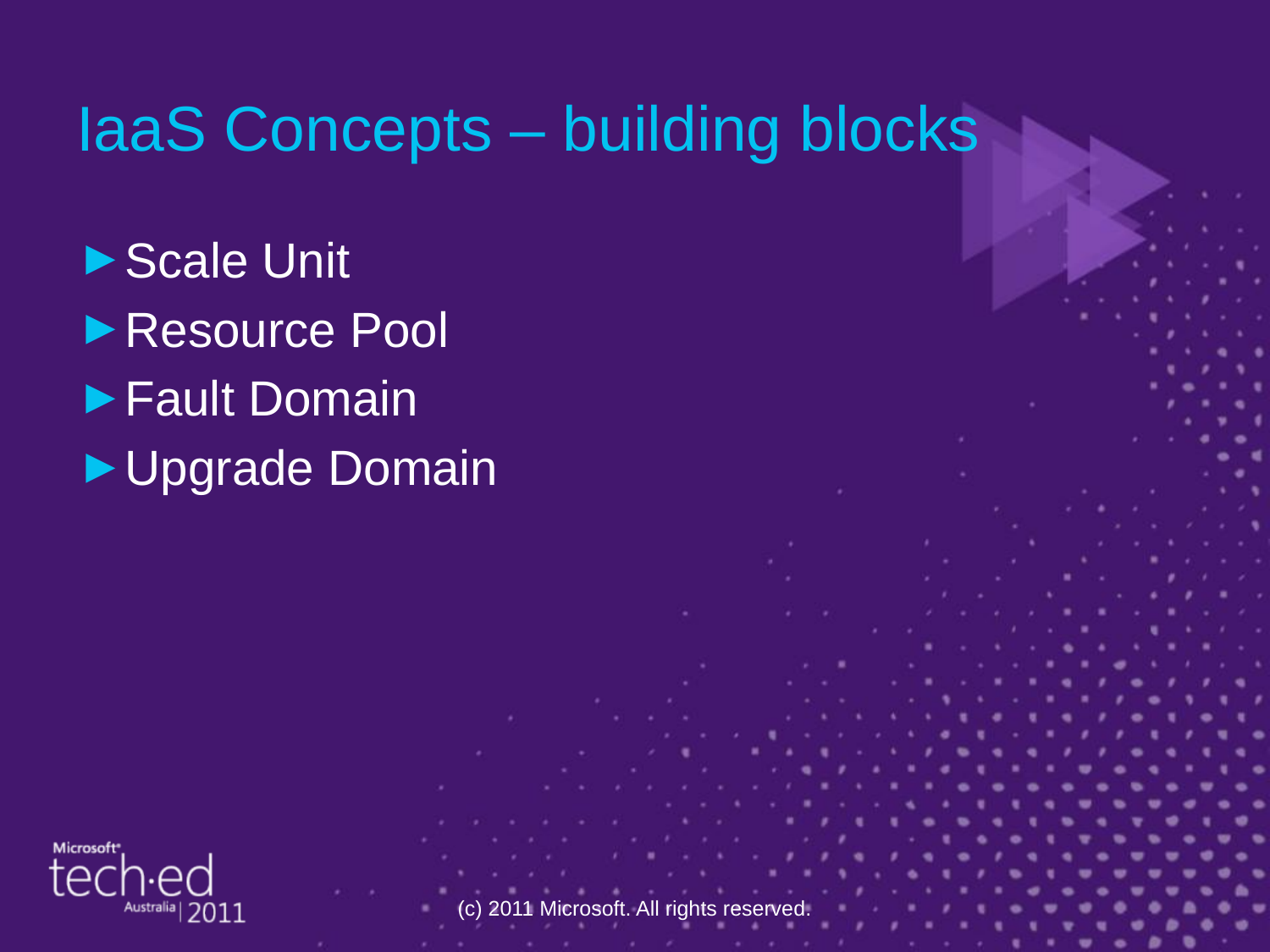

# IaaS Concepts – building blocks
Scale Unit
Resource Pool
Fault Domain
Upgrade Domain

(c) 2011 Microsoft. All rights reserved.